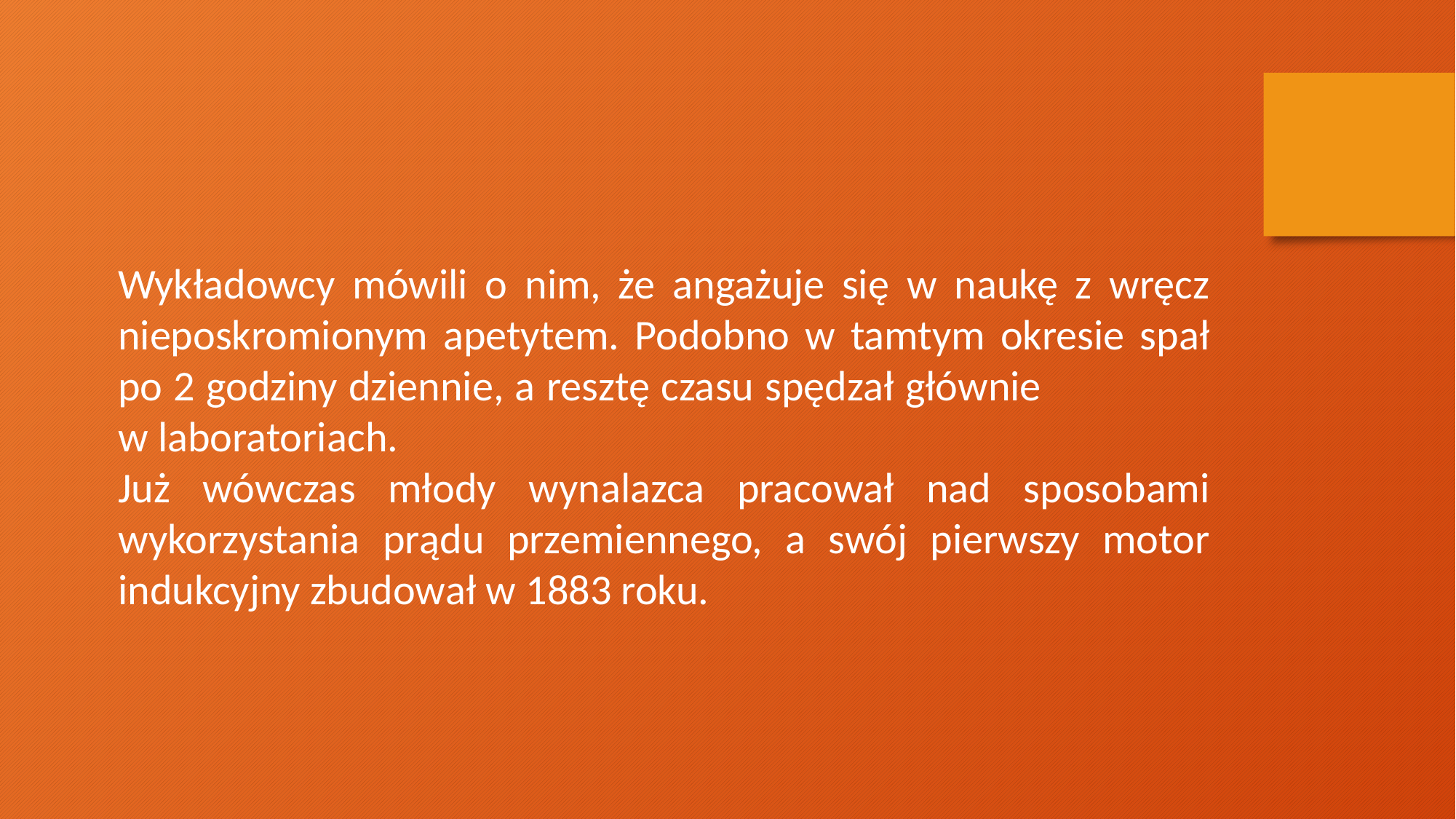

Wykładowcy mówili o nim, że angażuje się w naukę z wręcz nieposkromionym apetytem. Podobno w tamtym okresie spał po 2 godziny dziennie, a resztę czasu spędzał głównie                w laboratoriach.
Już wówczas młody wynalazca pracował nad sposobami wykorzystania prądu przemiennego, a swój pierwszy motor indukcyjny zbudował w 1883 roku.